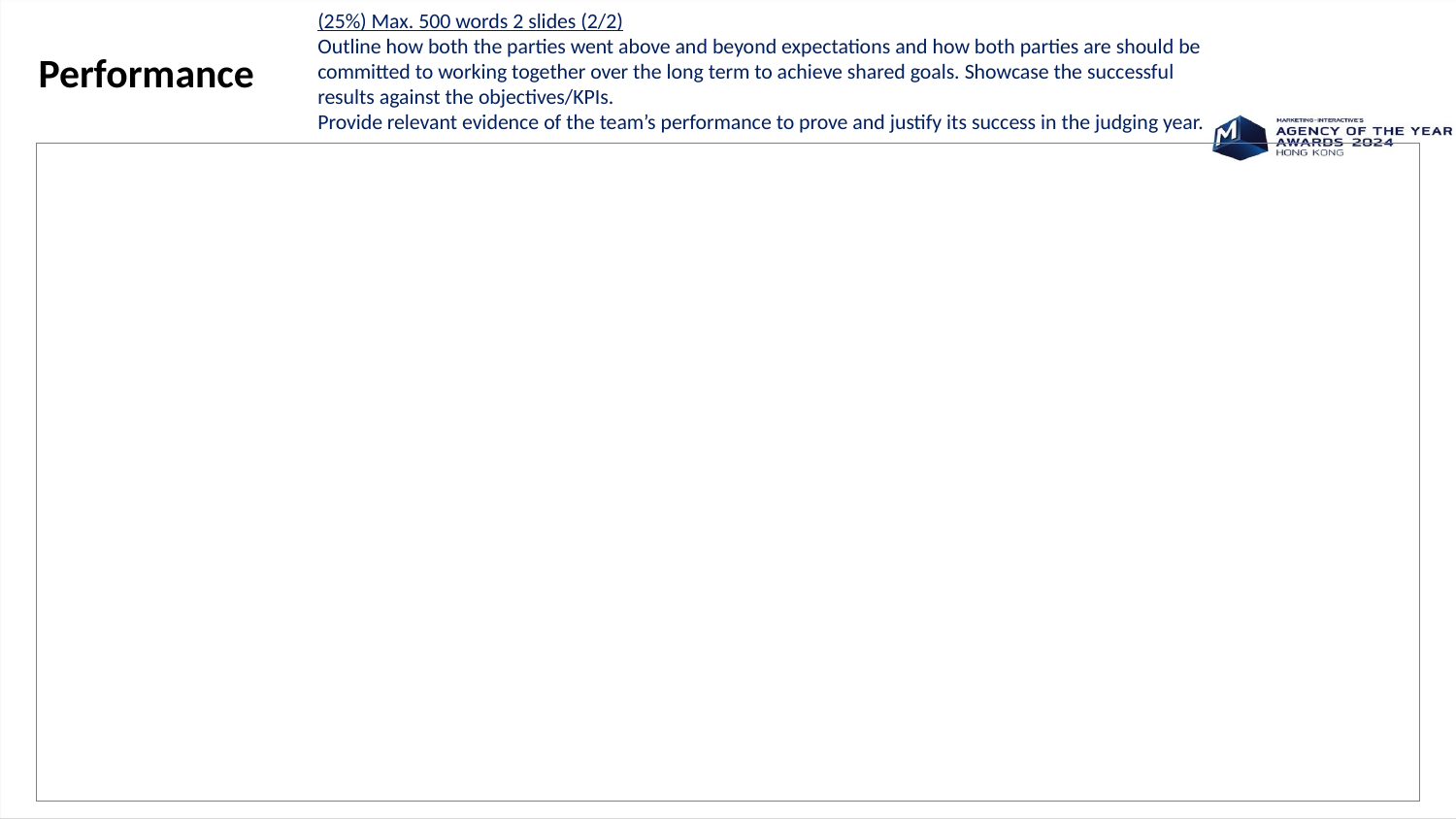

Performance
(25%) Max. 500 words 2 slides (2/2)
Outline how both the parties went above and beyond expectations and how both parties are should be committed to working together over the long term to achieve shared goals. Showcase the successful results against the objectives/KPIs.
Provide relevant evidence of the team’s performance to prove and justify its success in the judging year.
|  |
| --- |